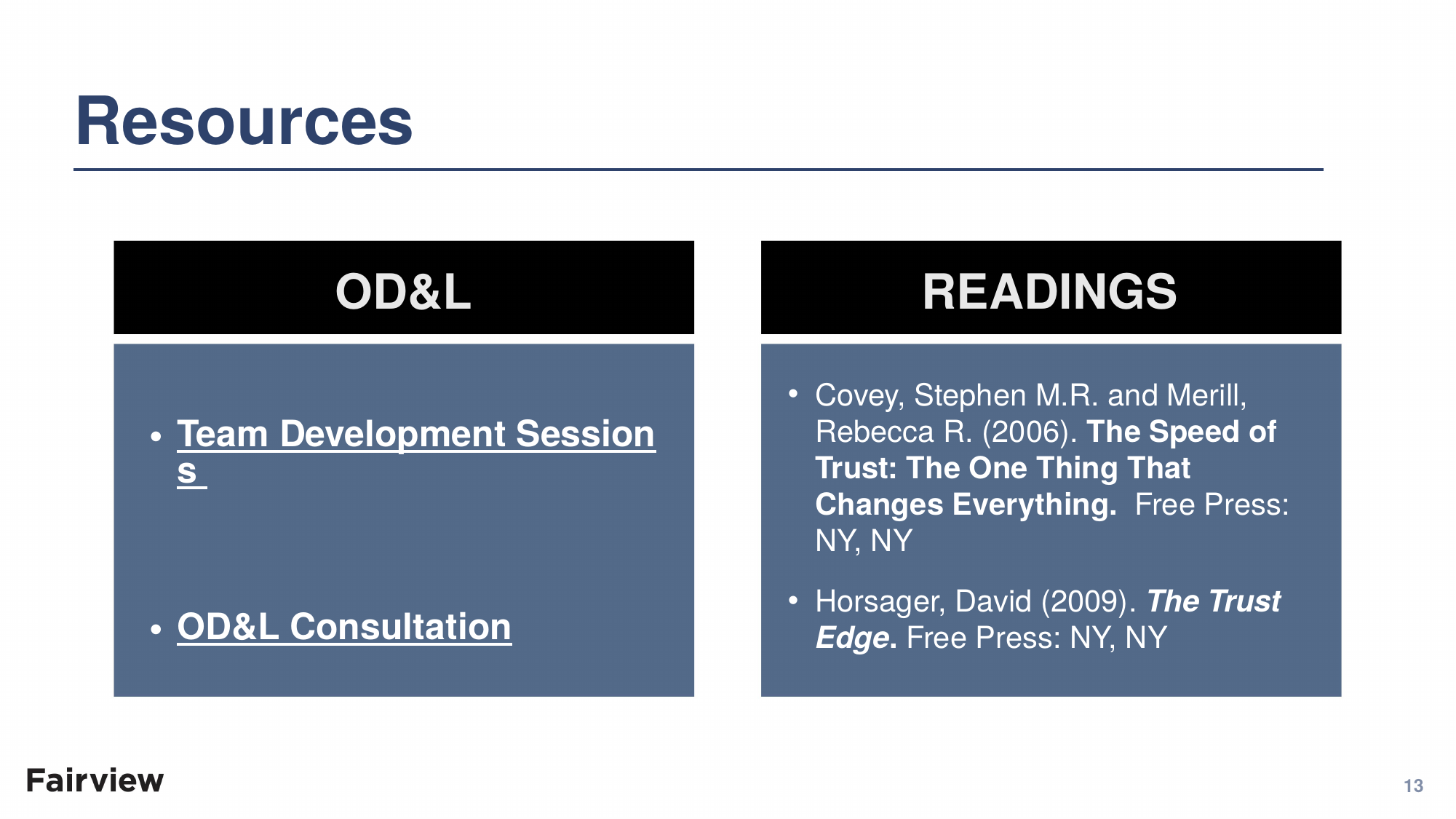

# Resources
Readings
OD&L
Covey, Stephen M.R. and Merill, Rebecca R. (2006). The Speed of Trust: The One Thing That Changes Everything.  Free Press: NY, NY
Horsager, David (2009). The Trust Edge. Free Press: NY, NY
Team Development Sessions

OD&L Consultation
13